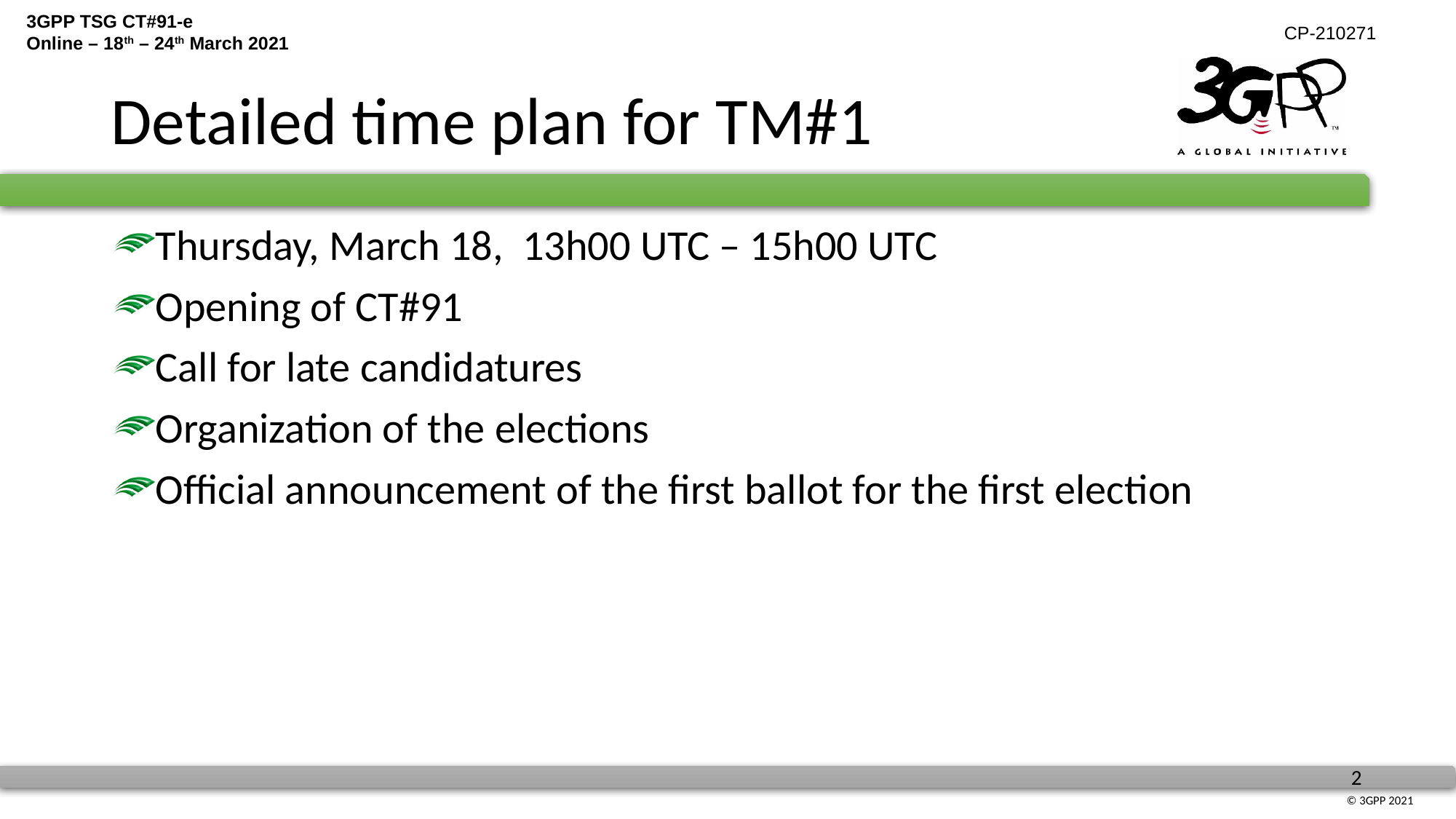

# Detailed time plan for TM#1
Thursday, March 18,  13h00 UTC – 15h00 UTC
Opening of CT#91
Call for late candidatures
Organization of the elections
Official announcement of the first ballot for the first election